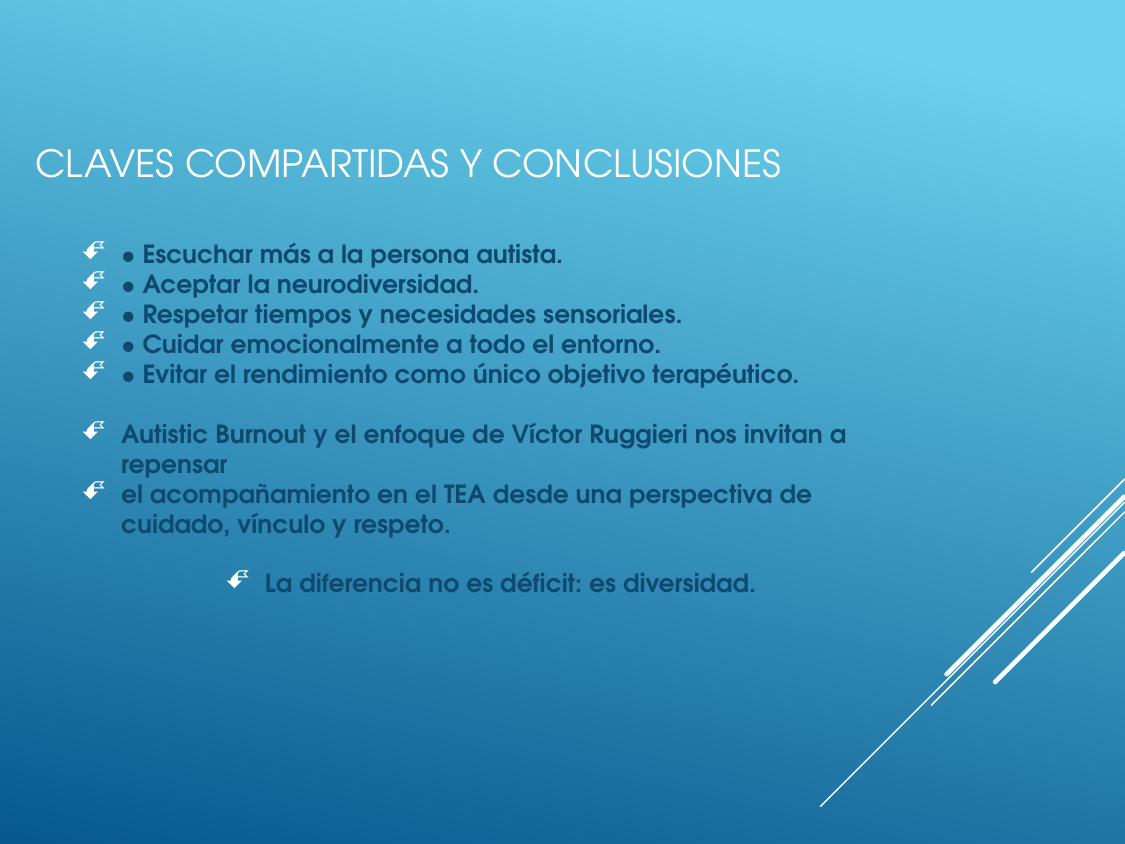

# CLAVES COMPARTIDAS Y CONCLUSIONES
• Escuchar más a la persona autista.
• Aceptar la neurodiversidad.
• Respetar tiempos y necesidades sensoriales.
• Cuidar emocionalmente a todo el entorno.
• Evitar el rendimiento como único objetivo terapéutico.

Autistic Burnout y el enfoque de Víctor Ruggieri nos invitan a repensar
el acompañamiento en el TEA desde una perspectiva de cuidado, vínculo y respeto.

La diferencia no es déficit: es diversidad.